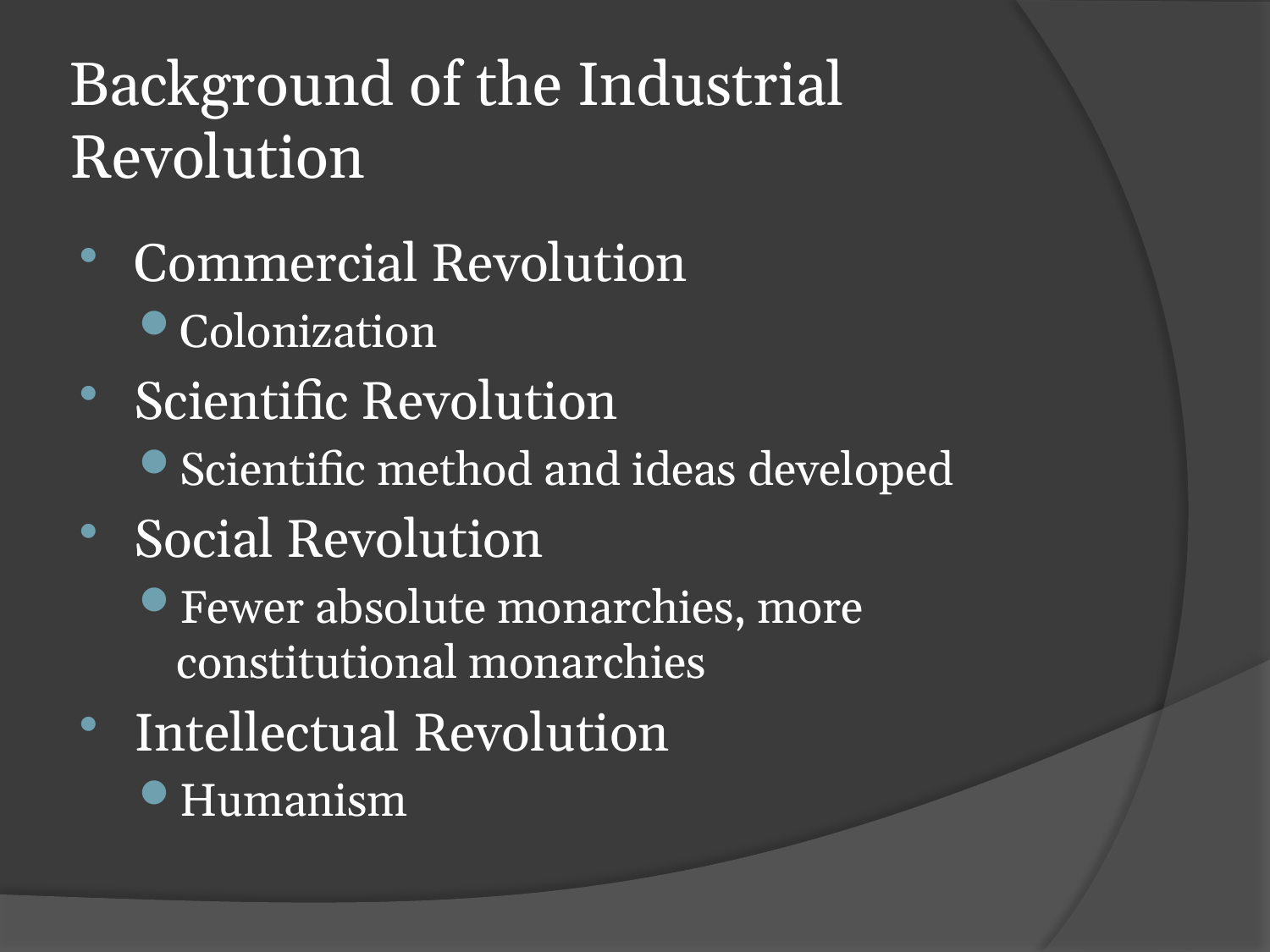

# Background of the Industrial Revolution
Commercial Revolution
Colonization
Scientific Revolution
Scientific method and ideas developed
Social Revolution
Fewer absolute monarchies, more constitutional monarchies
Intellectual Revolution
Humanism